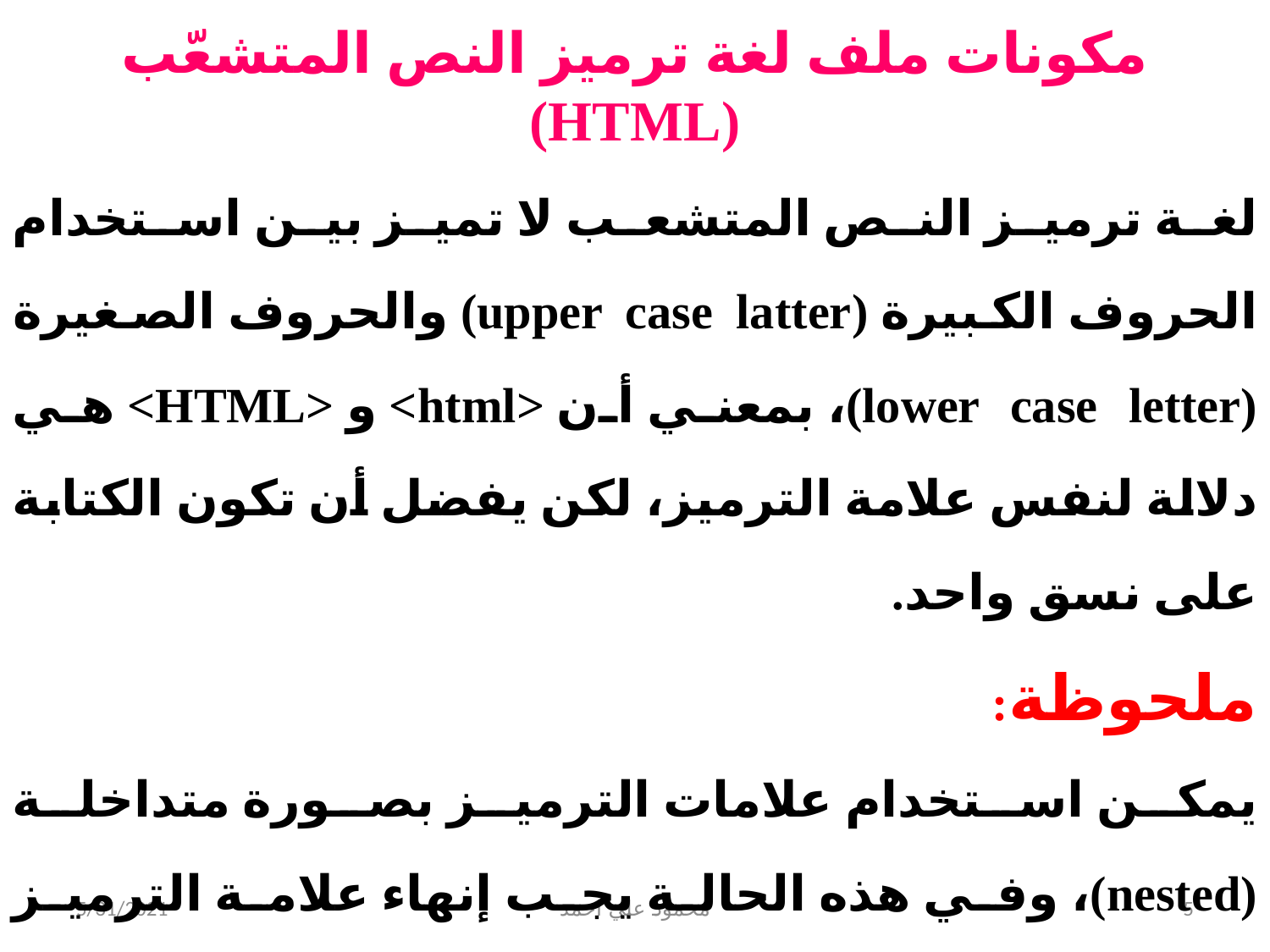

مكونات ملف لغة ترميز النص المتشعّب (HTML)
لغة ترميز النص المتشعب لا تميز بين استخدام الحروف الكبيرة (upper case latter) والحروف الصغيرة (lower case letter)، بمعني أن <html> و <HTML> هي دلالة لنفس علامة الترميز، لكن يفضل أن تكون الكتابة على نسق واحد.
ملحوظة:
يمكن استخدام علامات الترميز بصورة متداخلة (nested)، وفي هذه الحالة يجب إنهاء علامة الترميز الداخلية قبل الترميز الخارجية كما يلي:
</html> <head> <title> elements</title></head></html>
5/31/2021
محمود علي احمد
5